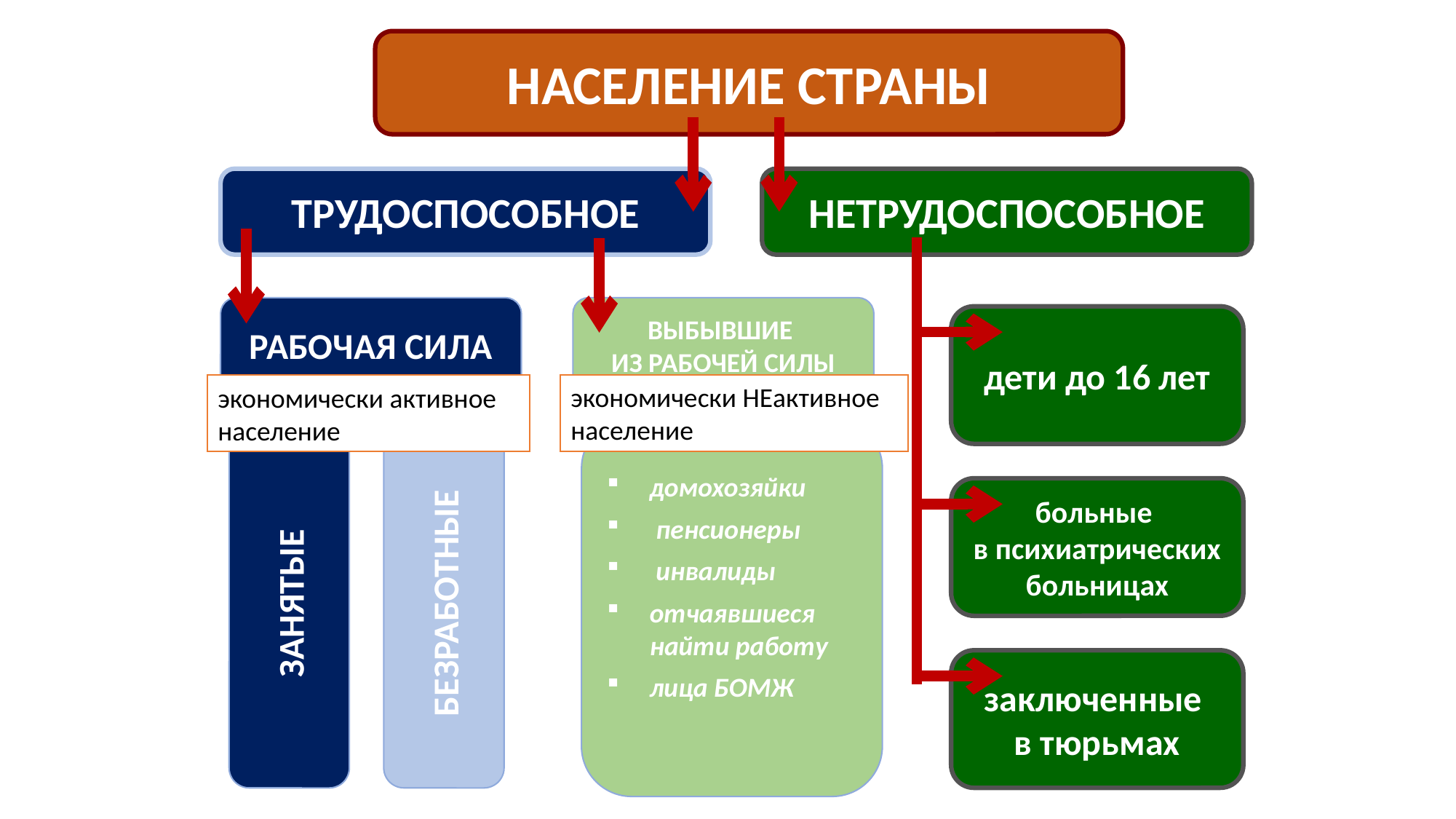

НАСЕЛЕНИЕ СТРАНЫ
ТРУДОСПОСОБНОЕ
НЕТРУДОСПОСОБНОЕ
РАБОЧАЯ СИЛА
ВЫБЫВШИЕ
ИЗ РАБОЧЕЙ СИЛЫ
дети до 16 лет
экономически НЕактивное
население
экономически активное
население
домохозяйки
 пенсионеры
 инвалиды
отчаявшиеся найти работу
лица БОМЖ

больные
в психиатрических больницах
ЗАНЯТЫЕ
БЕЗРАБОТНЫЕ
заключенные
в тюрьмах